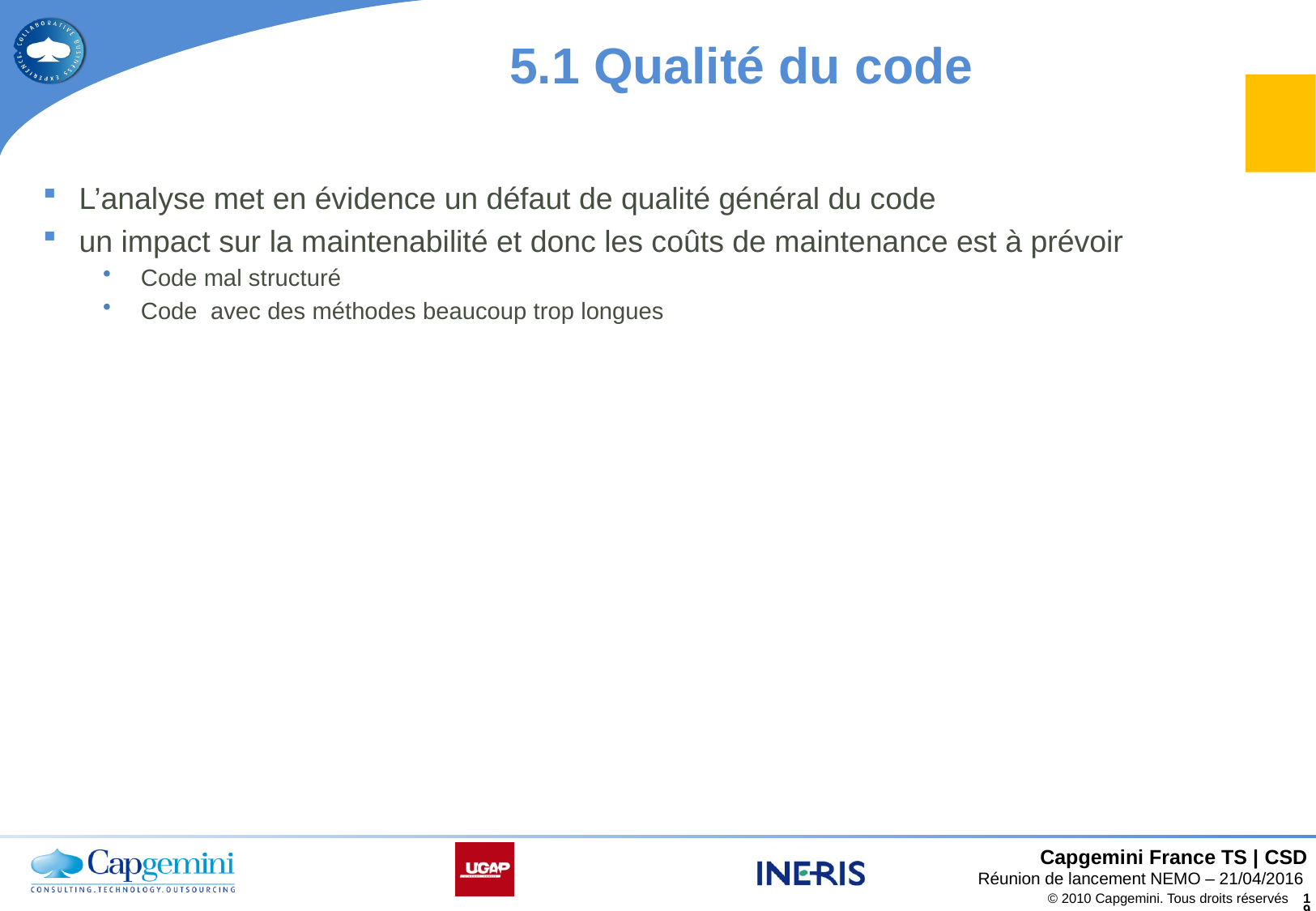

# 5.1 Qualité du code

L’analyse met en évidence un défaut de qualité général du code
un impact sur la maintenabilité et donc les coûts de maintenance est à prévoir
Code mal structuré
Code  avec des méthodes beaucoup trop longues

Réunion de lancement NEMO – 21/04/2016
© 2010 Capgemini. Tous droits réservés
19